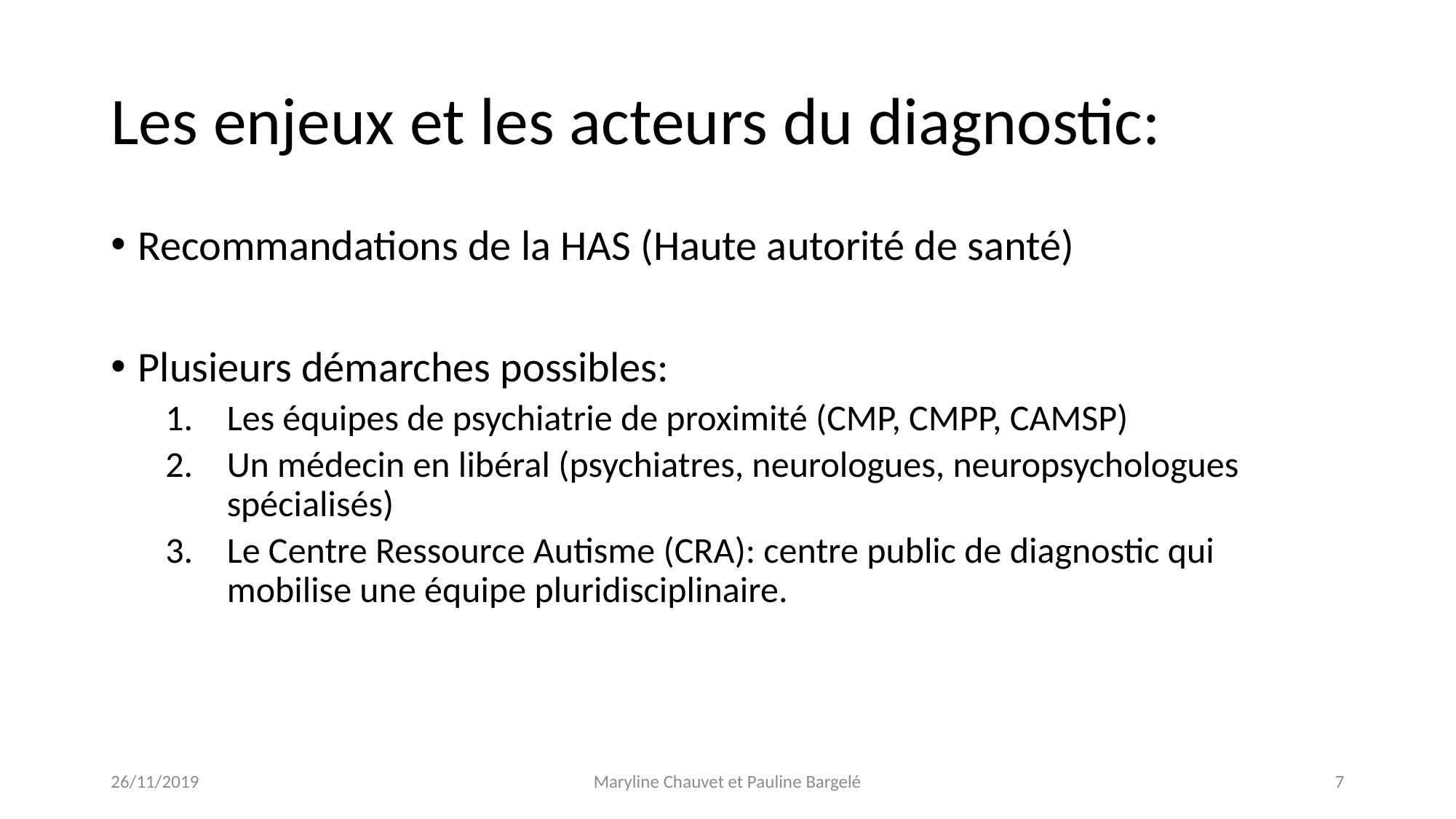

# Les enjeux et les acteurs du diagnostic:
Recommandations de la HAS (Haute autorité de santé)

Plusieurs démarches possibles:
Les équipes de psychiatrie de proximité (CMP, CMPP, CAMSP)
Un médecin en libéral (psychiatres, neurologues, neuropsychologues spécialisés)
Le Centre Ressource Autisme (CRA): centre public de diagnostic qui mobilise une équipe pluridisciplinaire.
26/11/2019
Maryline Chauvet et Pauline Bargelé
7